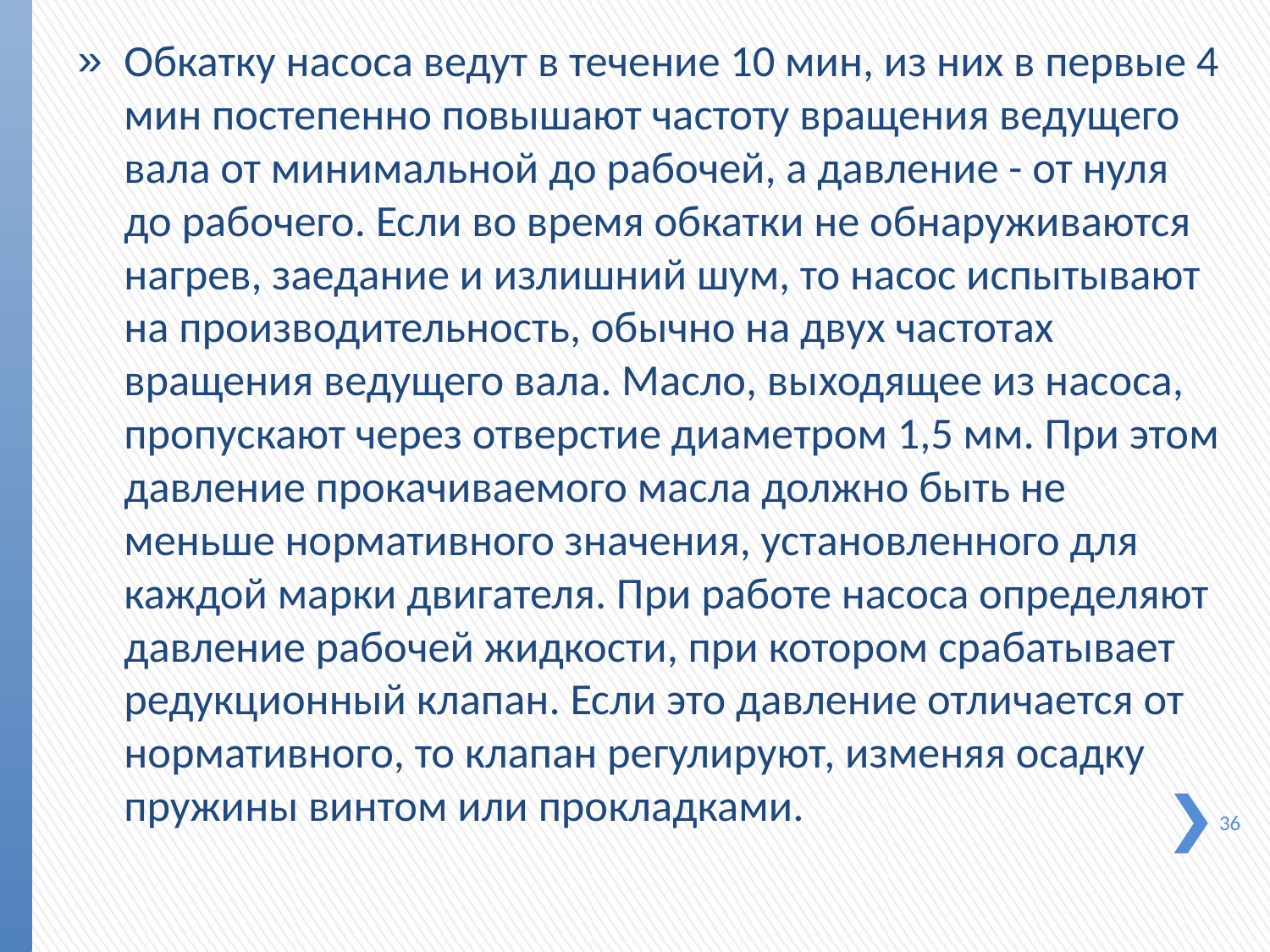

Обкатку насоса ведут в течение 10 мин, из них в первые 4 мин постепенно повышают частоту вращения ведущего вала от минимальной до рабочей, а давление - от нуля до рабочего. Если во время обкатки не обнаруживаются нагрев, заедание и излишний шум, то насос испытывают на производительность, обычно на двух частотах вращения ведущего вала. Масло, вы­ходящее из насоса, пропускают через отверстие диаметром 1,5 мм. При этом давление прокачиваемого масла должно быть не меньше нормативного значения, установленного для каждой марки двигателя. При работе насоса определяют давление рабо­чей жидкости, при котором срабатывает редукционный клапан. Если это давление отличается от нормативного, то клапан ре­гулируют, изменяя осадку пружины винтом или прокладками.
36